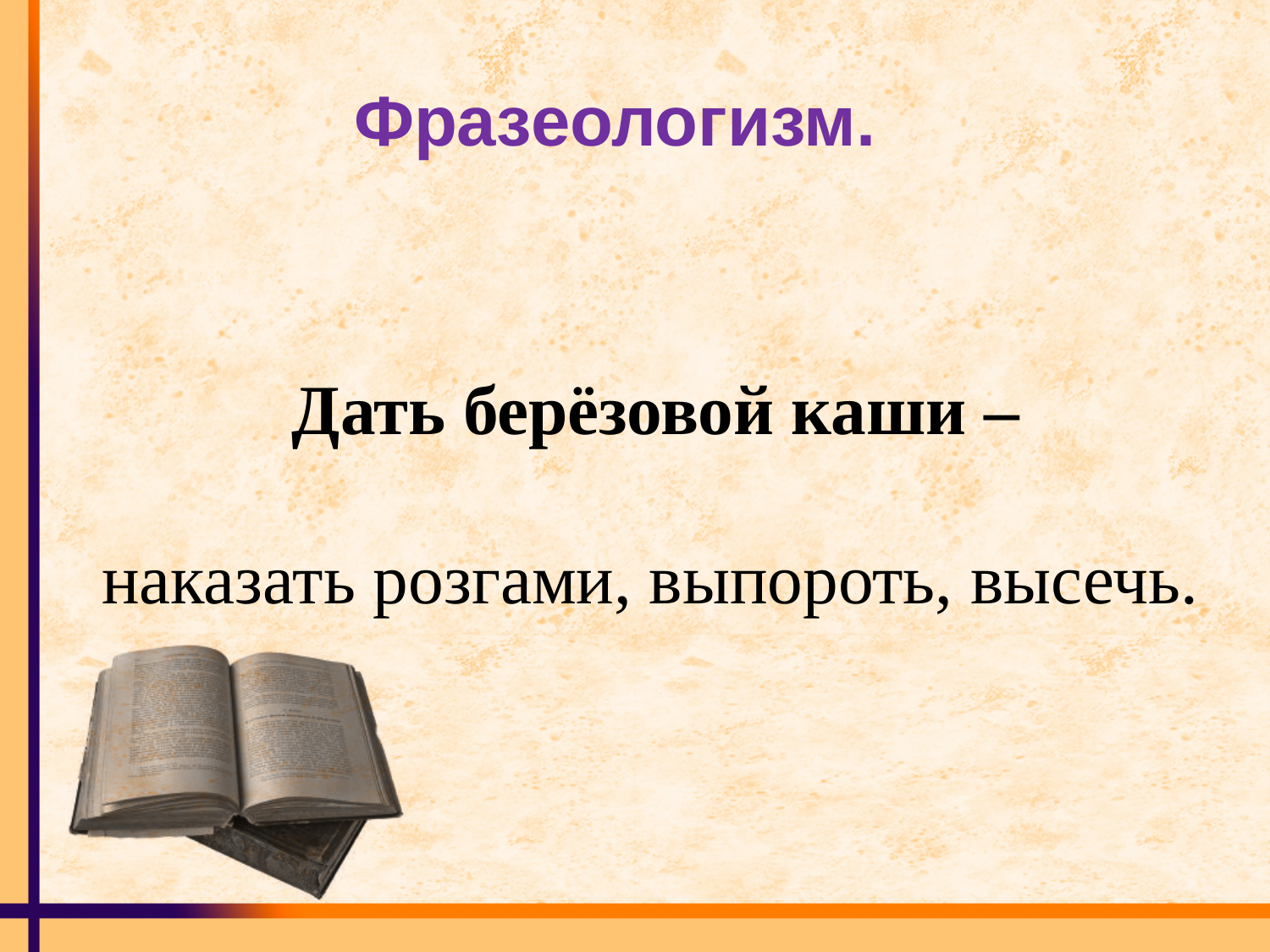

# Фразеологизм.

Дать берёзовой каши –

наказать розгами, выпороть, высечь.